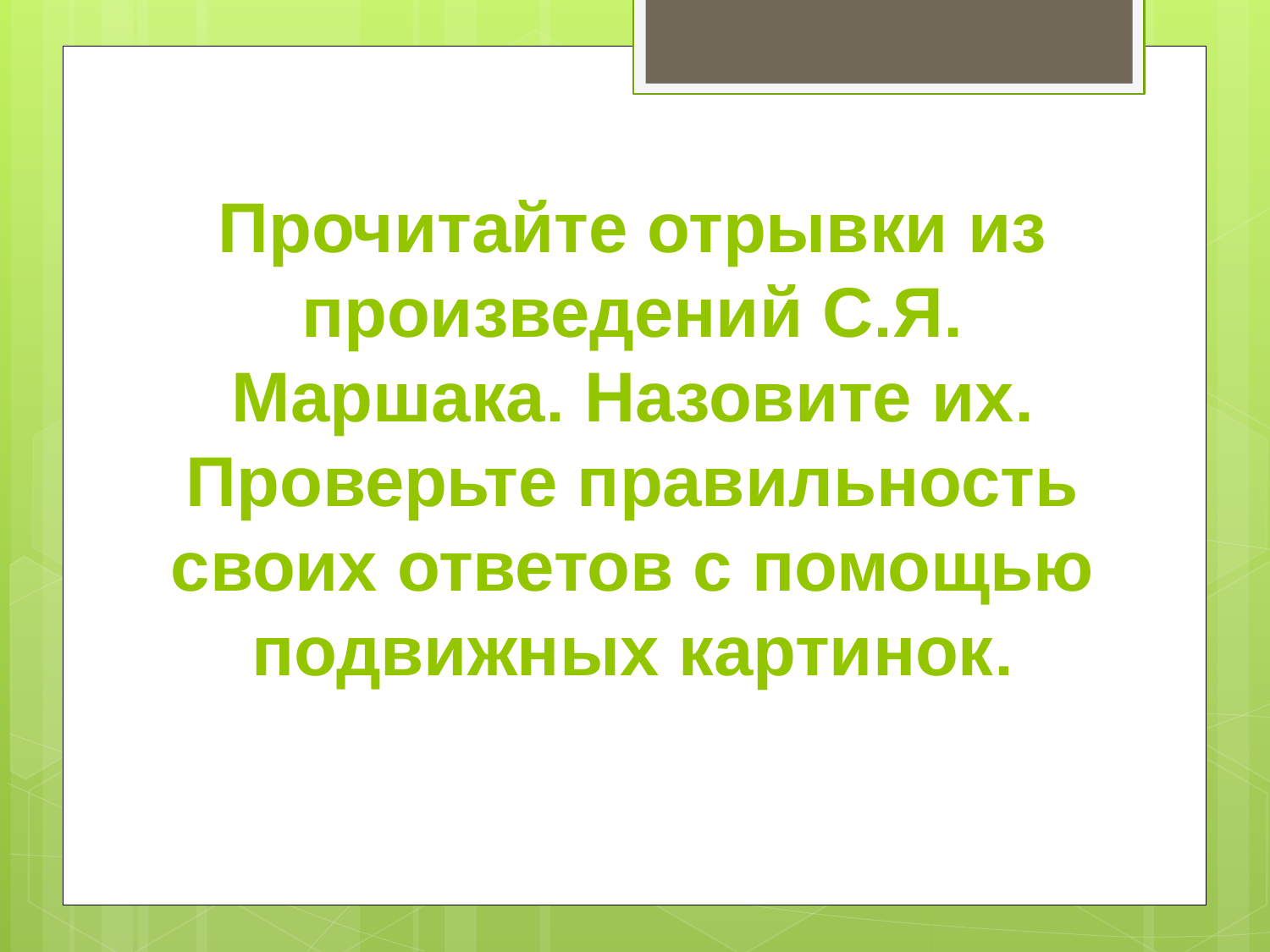

# Прочитайте отрывки из произведений С.Я. Маршака. Назовите их. Проверьте правильность своих ответов с помощью подвижных картинок.